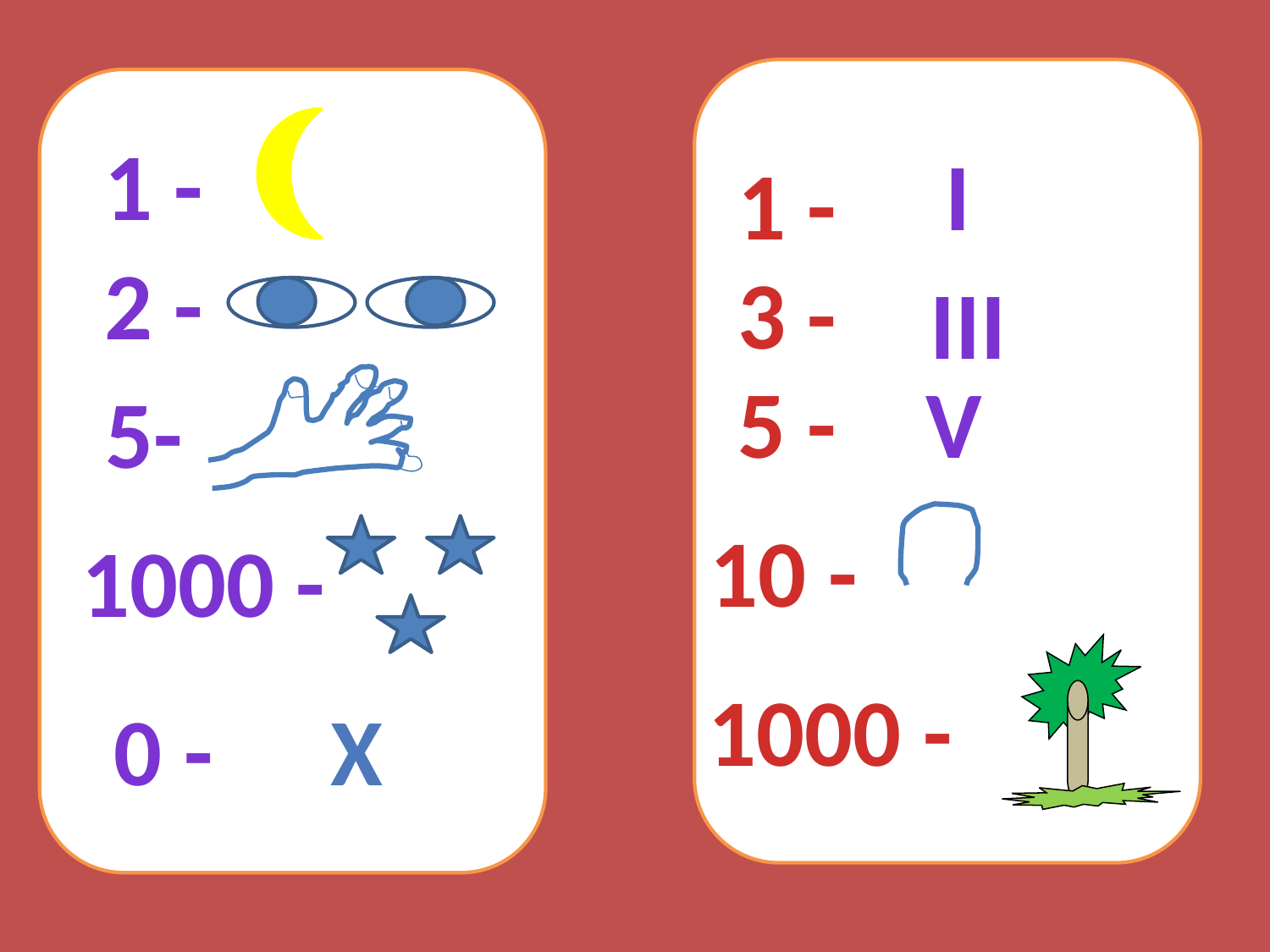

1 -
I
1 -
2 -
3 -
iii

5 -
v

5-

10 -

1000 -

1000 -

0 -
Х